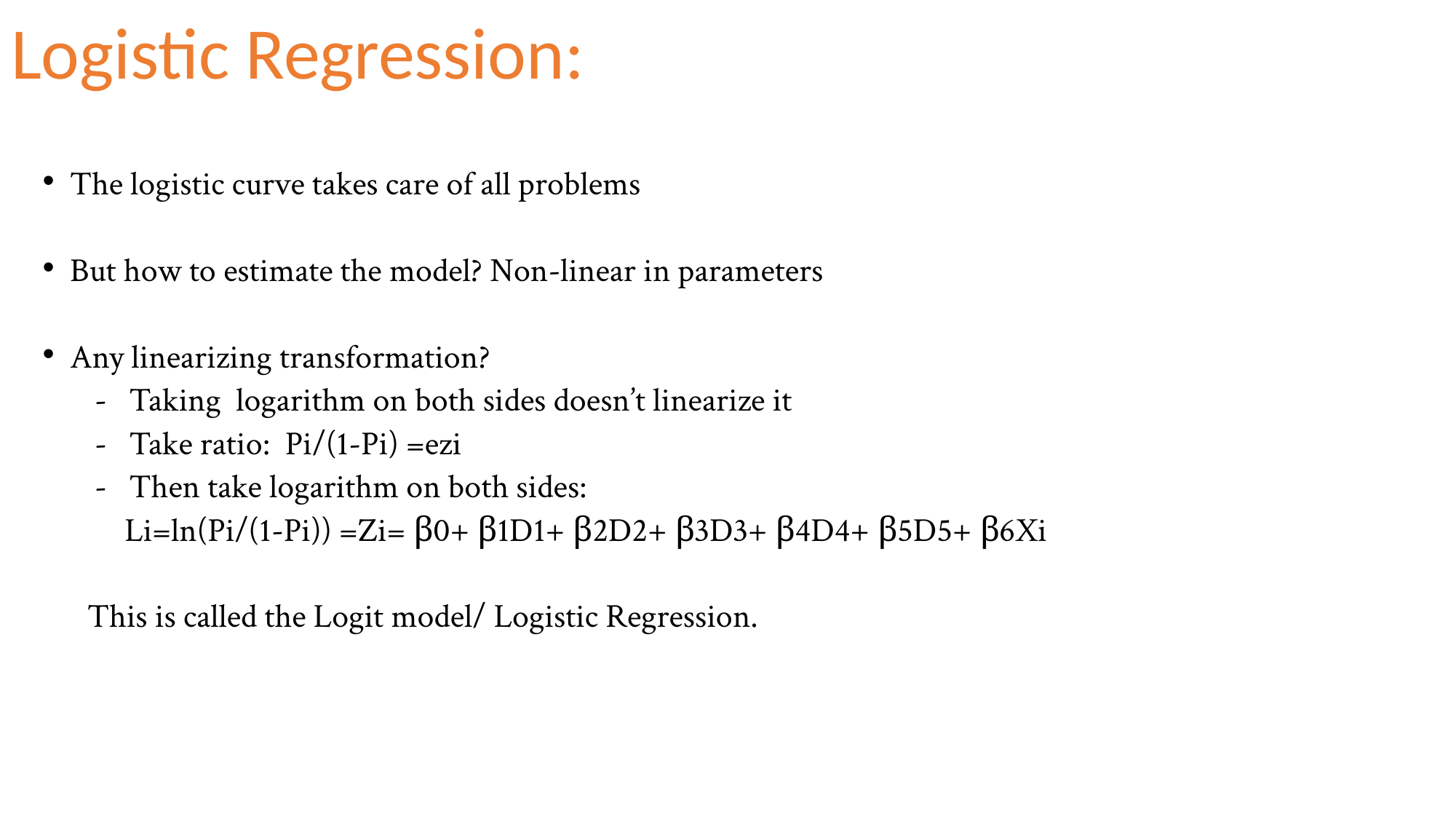

# Logistic Regression:
The logistic curve takes care of all problems

But how to estimate the model? Non-linear in parameters

Any linearizing transformation?
       -   Taking  logarithm on both sides doesn’t linearize it
       -   Take ratio:  Pi/(1-Pi) =ezi
       -   Then take logarithm on both sides:
           Li=ln(Pi/(1-Pi)) =Zi= β0+ β1D1+ β2D2+ β3D3+ β4D4+ β5D5+ β6Xi

      This is called the Logit model/ Logistic Regression.